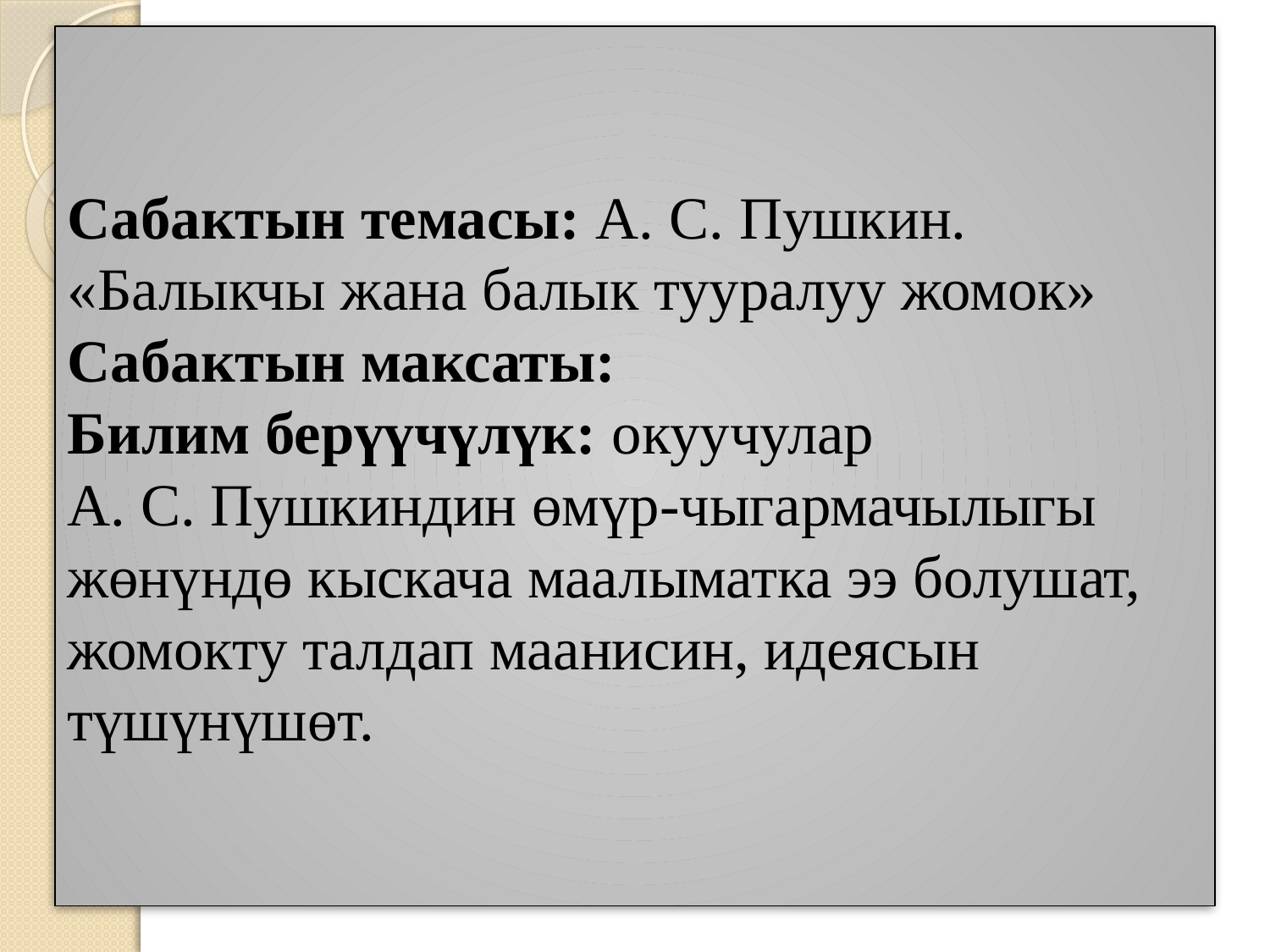

# Сабактын темасы: А. С. Пушкин. «Балыкчы жана балык тууралуу жомок» Сабактын максаты: Билим берүүчүлүк: окуучулар А. С. Пушкиндин өмүр-чыгармачылыгы жөнүндө кыскача маалыматка ээ болушат, жомокту талдап маанисин, идеясын түшүнүшөт.